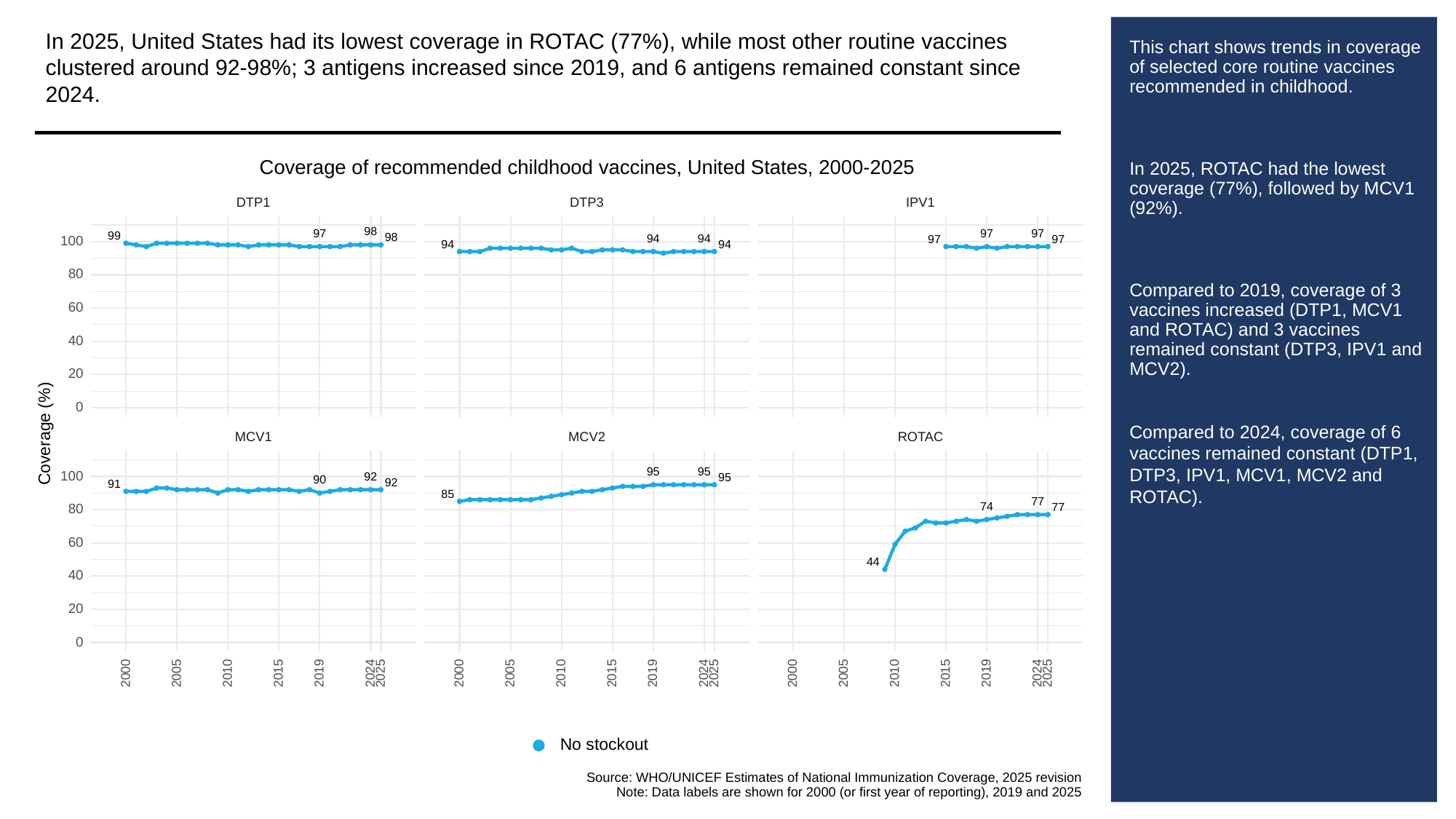

In 2025, United States had its lowest coverage in ROTAC (77%), while most other routine vaccines clustered around 92-98%; 3 antigens increased since 2019, and 6 antigens remained constant since 2024.
# This chart shows trends in coverage of selected core routine vaccines recommended in childhood.

In 2025, ROTAC had the lowest coverage (77%), followed by MCV1 (92%).

Compared to 2019, coverage of 3 vaccines increased (DTP1, MCV1 and ROTAC) and 3 vaccines remained constant (DTP3, IPV1 and MCV2).

Compared to 2024, coverage of 6 vaccines remained constant (DTP1, DTP3, IPV1, MCV1, MCV2 and ROTAC).

Coverage of recommended childhood vaccines, United States, 2000-2025
DTP3
DTP1
IPV1

98
97
97
97
99
98
94
94
97
97
100
94
94

80

60

40

20

0

Coverage (%)
ROTAC
MCV1
MCV2

95
95
100
92
95
90

92
91

85

77

74
77
80

60

44

40

20

0

2000
2005
2010
2015
2019
2024
2025
2000
2005
2010
2015
2019
2024
2025
2000
2005
2010
2015
2019
2024
2025
No stockout

Source: WHO/UNICEF Estimates of National Immunization Coverage, 2025 revision
Note: Data labels are shown for 2000 (or first year of reporting), 2019 and 2025